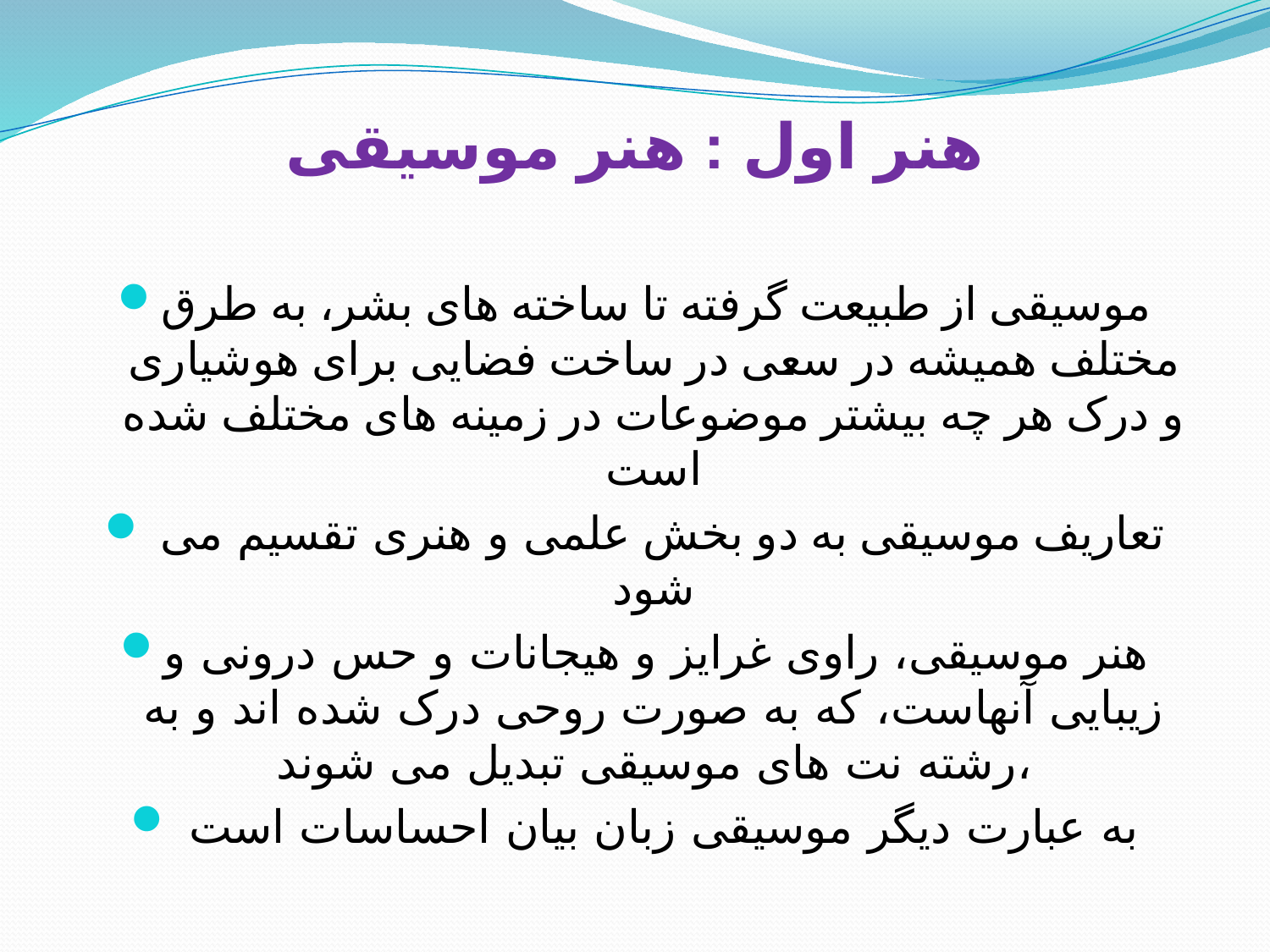

# هنر اول : هنر موسیقی
موسیقی از طبیعت گرفته تا ساخته های بشر، به طرق مختلف همیشه در سعی در ساخت فضایی برای هوشیاری و درک هر چه بیشتر موضوعات در زمینه های مختلف شده است
 تعاریف موسیقی به دو بخش علمی و هنری تقسیم می شود
هنر موسیقی، راوی غرایز و هیجانات و حس درونی و زیبایی آنهاست، که به صورت روحی درک شده اند و به رشته نت های موسیقی تبدیل می شوند،
 به عبارت دیگر موسیقی زبان بیان احساسات است